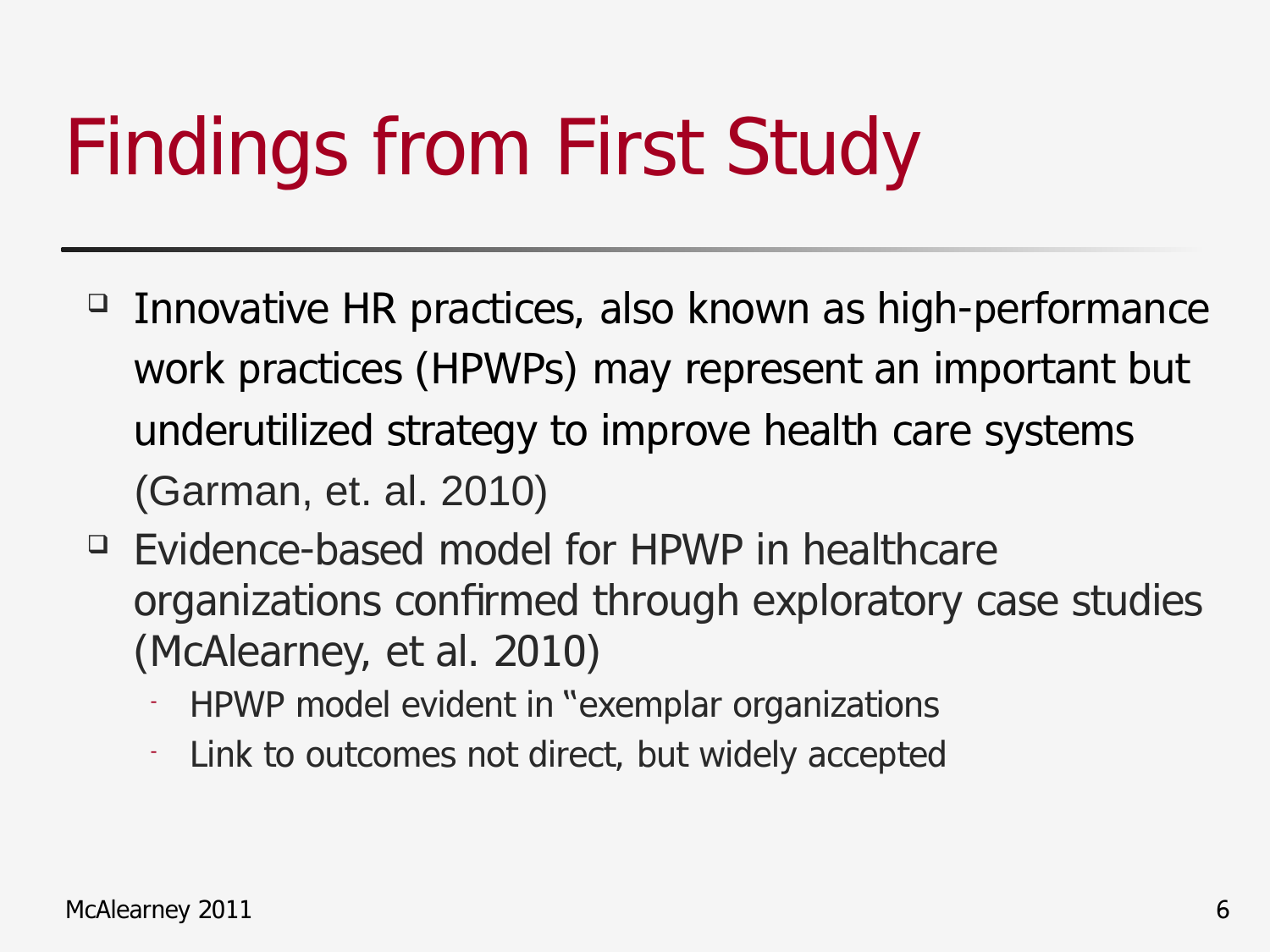

# Findings from First Study
Innovative HR practices, also known as high-performance work practices (HPWPs) may represent an important but underutilized strategy to improve health care systems (Garman, et. al. 2010)
Evidence-based model for HPWP in healthcare organizations confirmed through exploratory case studies (McAlearney, et al. 2010)
HPWP model evident in “exemplar organizations
Link to outcomes not direct, but widely accepted
McAlearney 2011
6